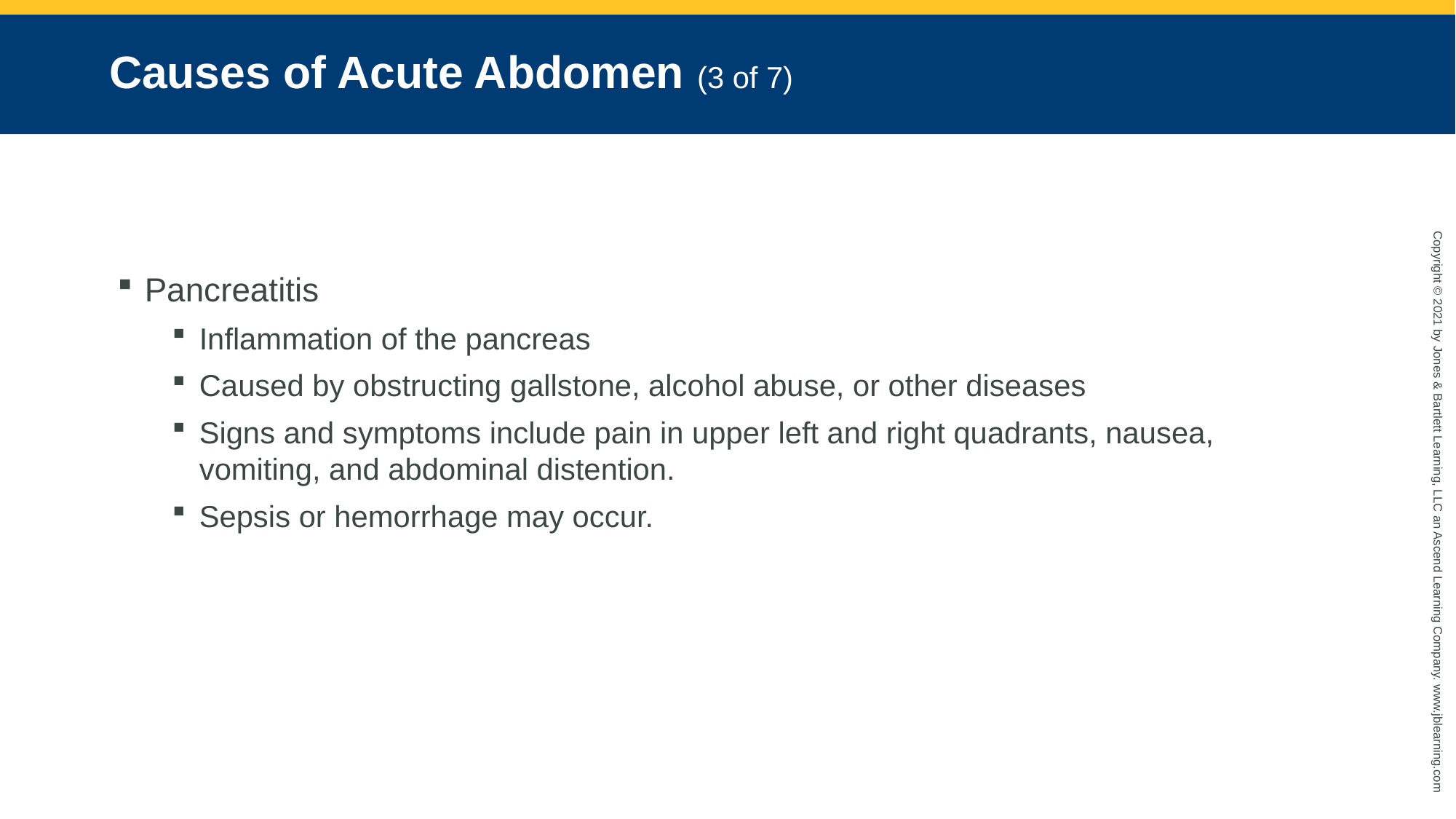

# Causes of Acute Abdomen (3 of 7)
Pancreatitis
Inflammation of the pancreas
Caused by obstructing gallstone, alcohol abuse, or other diseases
Signs and symptoms include pain in upper left and right quadrants, nausea, vomiting, and abdominal distention.
Sepsis or hemorrhage may occur.